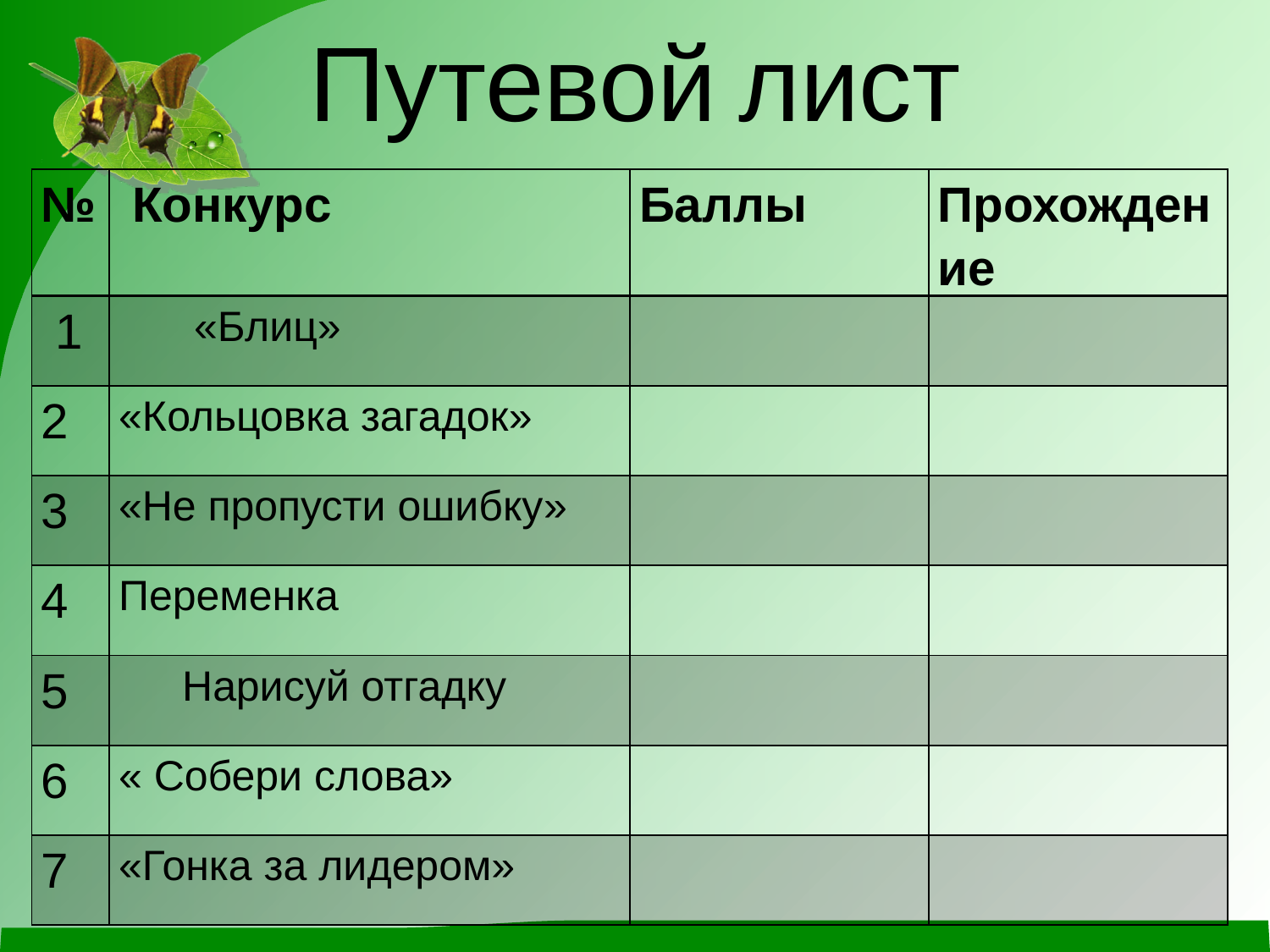

# Путевой лист
| № | Конкурс | Баллы | Прохождение |
| --- | --- | --- | --- |
| 1 | «Блиц» |  |  |
| 2 | «Кольцовка загадок» |  |  |
| 3 | «Не пропусти ошибку» |  |  |
| 4 | Переменка |  |  |
| 5 | Нарисуй отгадку |  |  |
| 6 | « Собери слова» |  |  |
| 7 | «Гонка за лидером» |  |  |